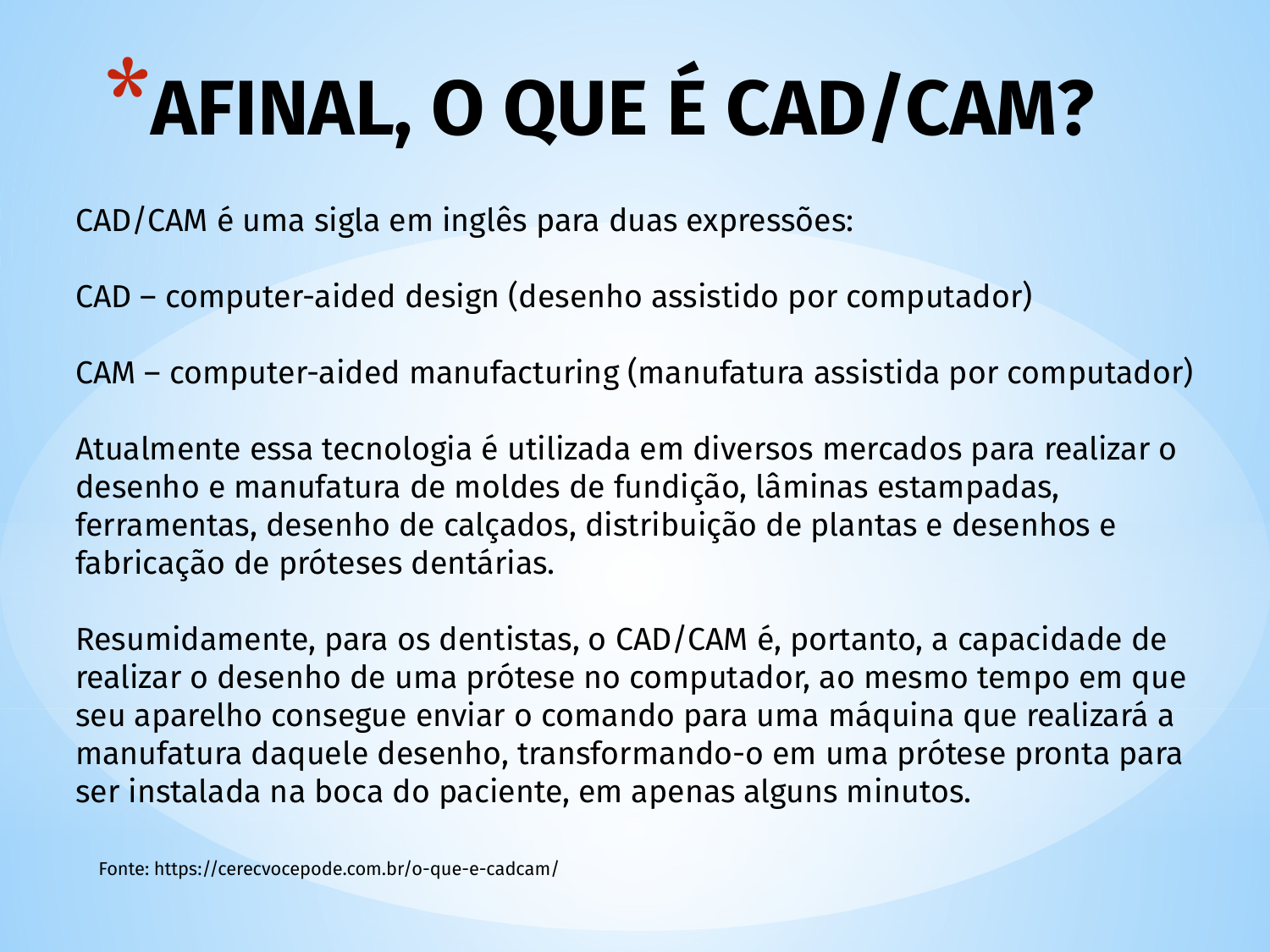

# AFINAL, O QUE É CAD/CAM?
CAD/CAM é uma sigla em inglês para duas expressões:

CAD – computer-aided design (desenho assistido por computador)

CAM – computer-aided manufacturing (manufatura assistida por computador)

Atualmente essa tecnologia é utilizada em diversos mercados para realizar o desenho e manufatura de moldes de fundição, lâminas estampadas, ferramentas, desenho de calçados, distribuição de plantas e desenhos e fabricação de próteses dentárias.

Resumidamente, para os dentistas, o CAD/CAM é, portanto, a capacidade de realizar o desenho de uma prótese no computador, ao mesmo tempo em que seu aparelho consegue enviar o comando para uma máquina que realizará a manufatura daquele desenho, transformando-o em uma prótese pronta para ser instalada na boca do paciente, em apenas alguns minutos.
Fonte: https://cerecvocepode.com.br/o-que-e-cadcam/